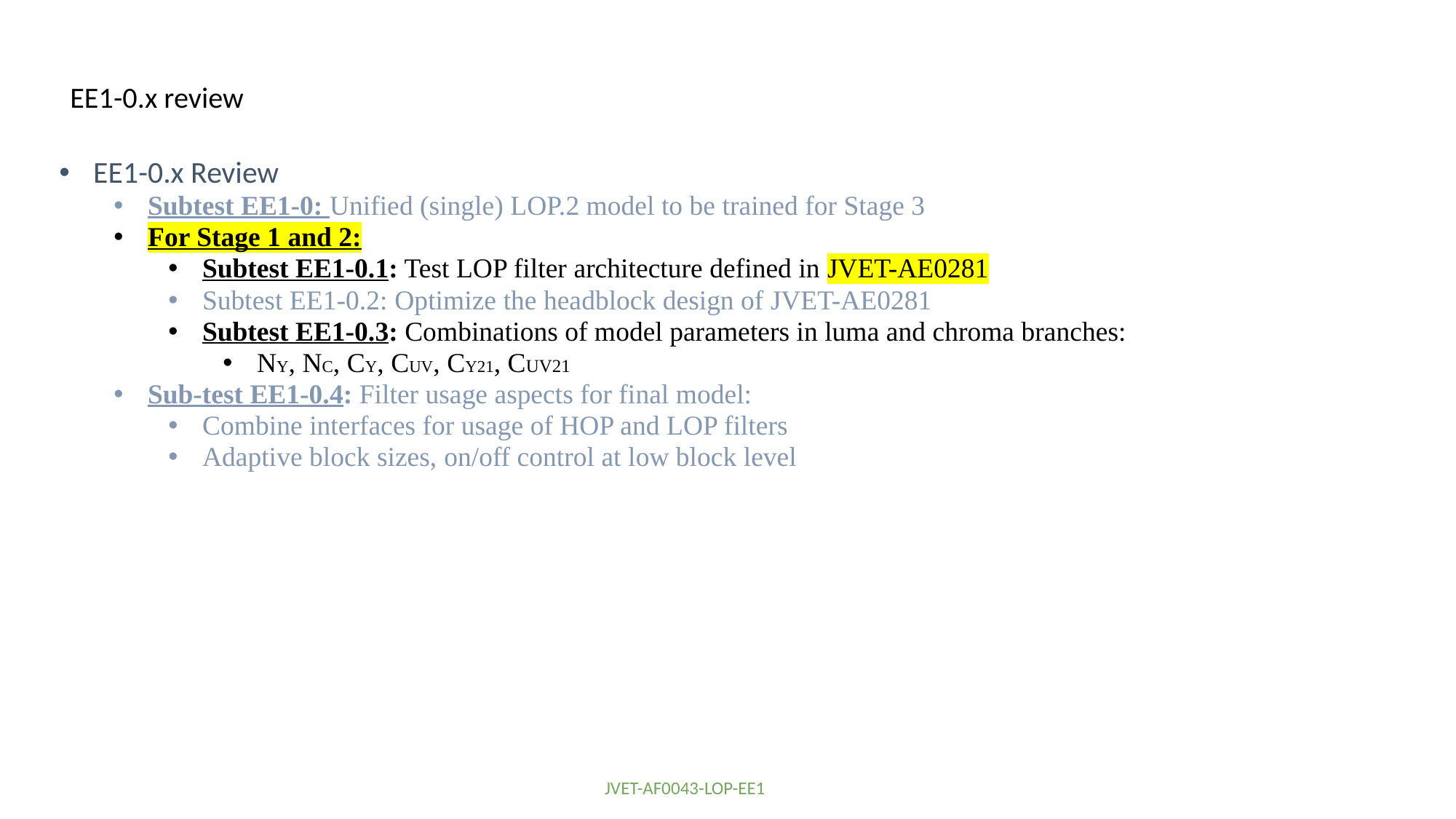

# EE1-0.x review
EE1-0.x Review
Subtest EE1-0: Unified (single) LOP.2 model to be trained for Stage 3
For Stage 1 and 2:
Subtest EE1-0.1: Test LOP filter architecture defined in JVET-AE0281
Subtest EE1-0.2: Optimize the headblock design of JVET-AE0281
Subtest EE1-0.3: Combinations of model parameters in luma and chroma branches:
NY, NC, CY, CUV, CY21, CUV21
Sub-test EE1-0.4: Filter usage aspects for final model:
Combine interfaces for usage of HOP and LOP filters
Adaptive block sizes, on/off control at low block level

JVET-AF0043-LOP-EE1